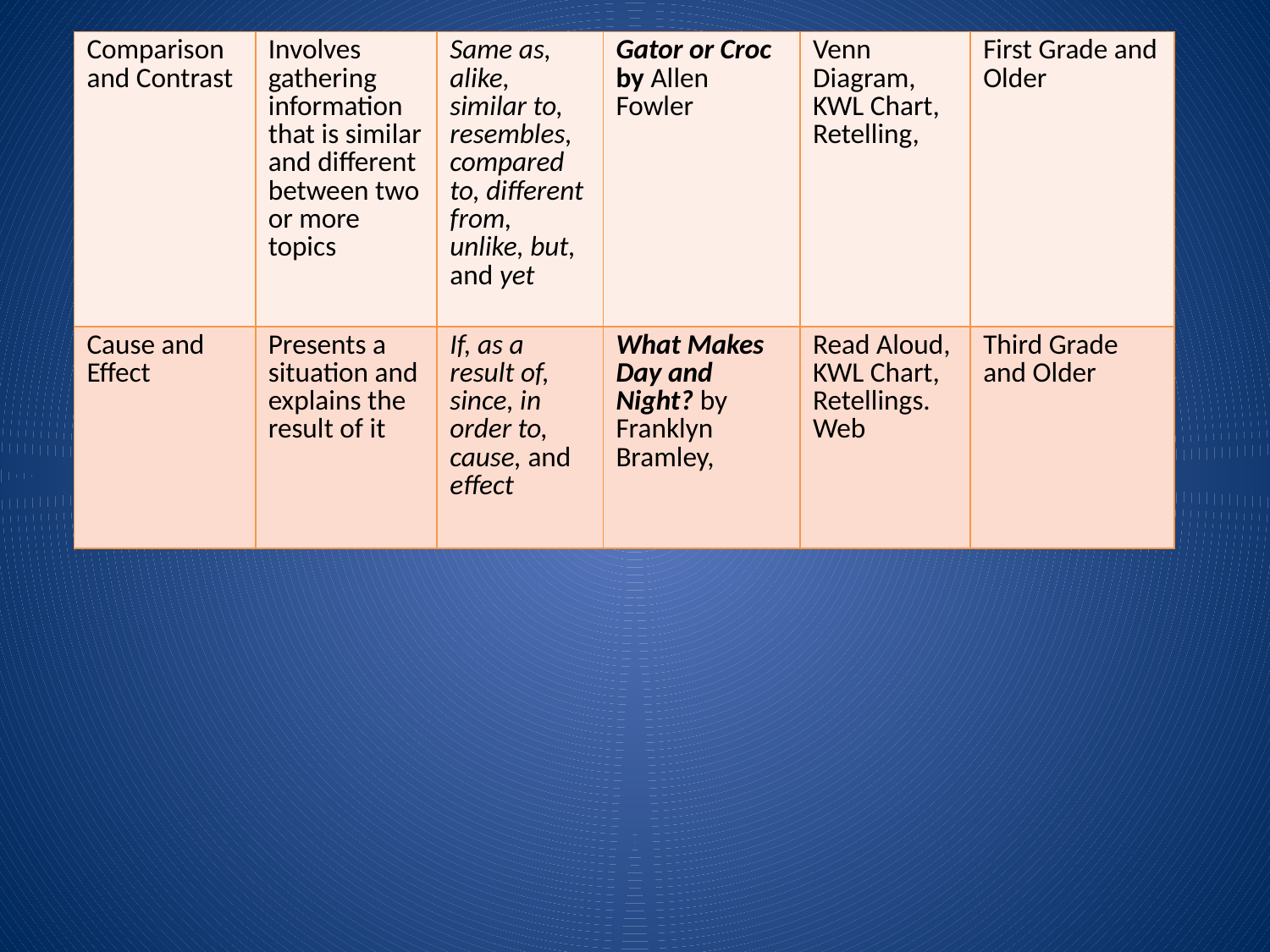

| Comparison and Contrast | Involves gathering information that is similar and different between two or more topics | Same as, alike, similar to, resembles, compared to, different from, unlike, but, and yet | Gator or Croc by Allen Fowler | Venn Diagram, KWL Chart, Retelling, | First Grade and Older |
| --- | --- | --- | --- | --- | --- |
| Cause and Effect | Presents a situation and explains the result of it | If, as a result of, since, in order to, cause, and effect | What Makes Day and Night? by Franklyn Bramley, | Read Aloud, KWL Chart, Retellings. Web | Third Grade and Older |